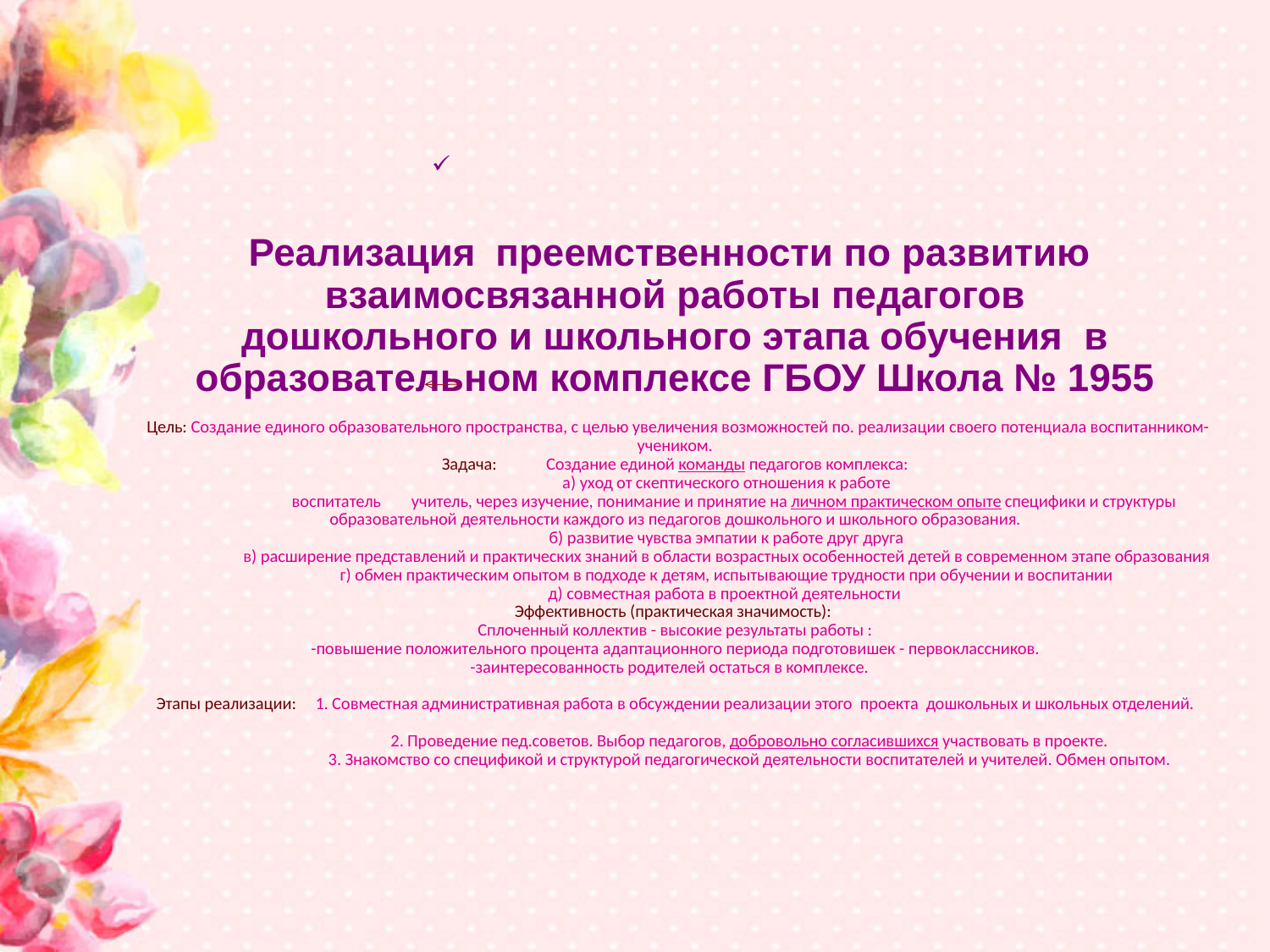

# Реализация  преемственности по развитию  взаимосвязанной работы педагогов дошкольного и школьного этапа обучения  в образовательном комплексе ГБОУ Школа № 1955 Цель: Создание единого образовательного пространства, с целью увеличения возможностей по. реализации своего потенциала воспитанником-учеником. Задача:             Создание единой команды педагогов комплекса: а) уход от скептического отношения к работе воспитатель        учитель, через изучение, понимание и принятие на личном практическом опыте специфики и структуры образовательной деятельности каждого из педагогов дошкольного и школьного образования. б) развитие чувства эмпатии к работе друг друга в) расширение представлений и практических знаний в области возрастных особенностей детей в современном этапе образования г) обмен практическим опытом в подходе к детям, испытывающие трудности при обучении и воспитании д) совместная работа в проектной деятельности Эффективность (практическая значимость): Сплоченный коллектив - высокие результаты работы : -повышение положительного процента адаптационного периода подготовишек - первоклассников. -заинтересованность родителей остаться в комплексе. Этапы реализации:     1. Совместная административная работа в обсуждении реализации этого  проекта  дошкольных и школьных отделений. 2. Проведение пед.советов. Выбор педагогов, добровольно согласившихся участвовать в проекте. 3. Знакомство со спецификой и структурой педагогической деятельности воспитателей и учителей. Обмен опытом.